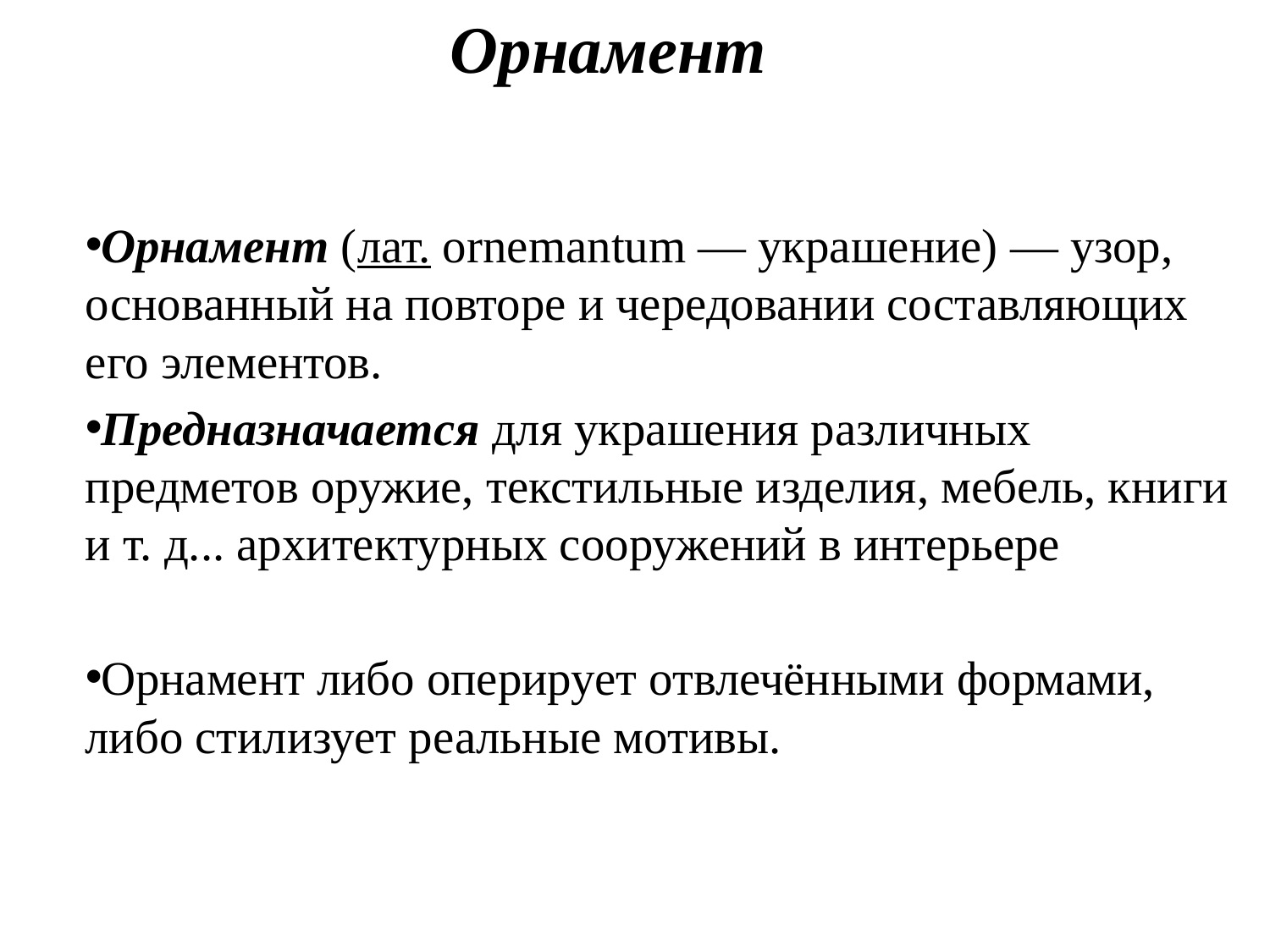

# Орнамент
Орнамент (лат. ornemantum — украшение) — узор, основанный на повторе и чередовании составляющих его элементов.
Предназначается для украшения различных предметов оружие, текстильные изделия, мебель, книги и т. д... архитектурных сооружений в интерьере

Орнамент либо оперирует отвлечёнными формами, либо стилизует реальные мотивы.